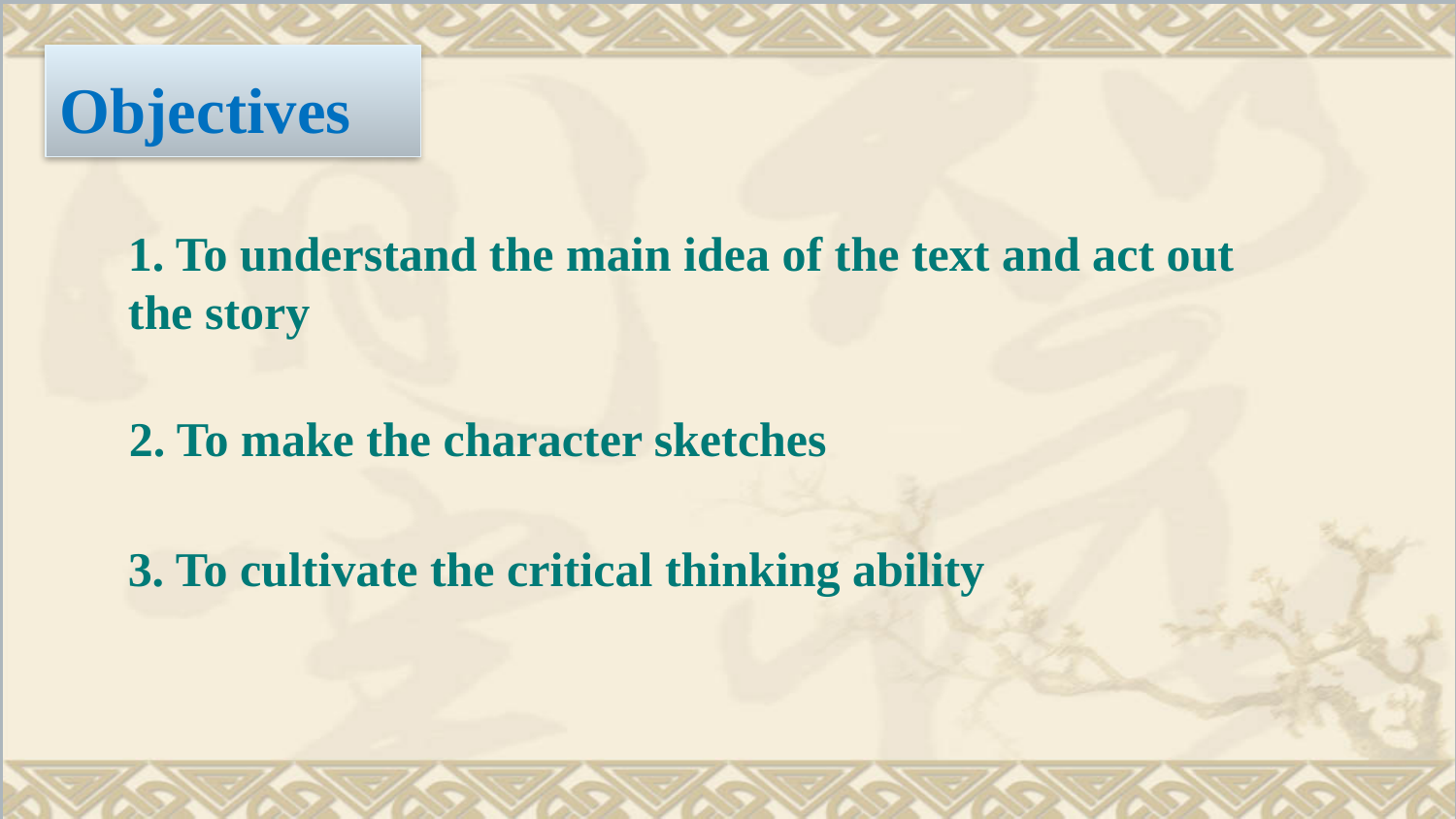

Objectives
1. To understand the main idea of the text and act out the story
2. To make the character sketches

3. To cultivate the critical thinking ability